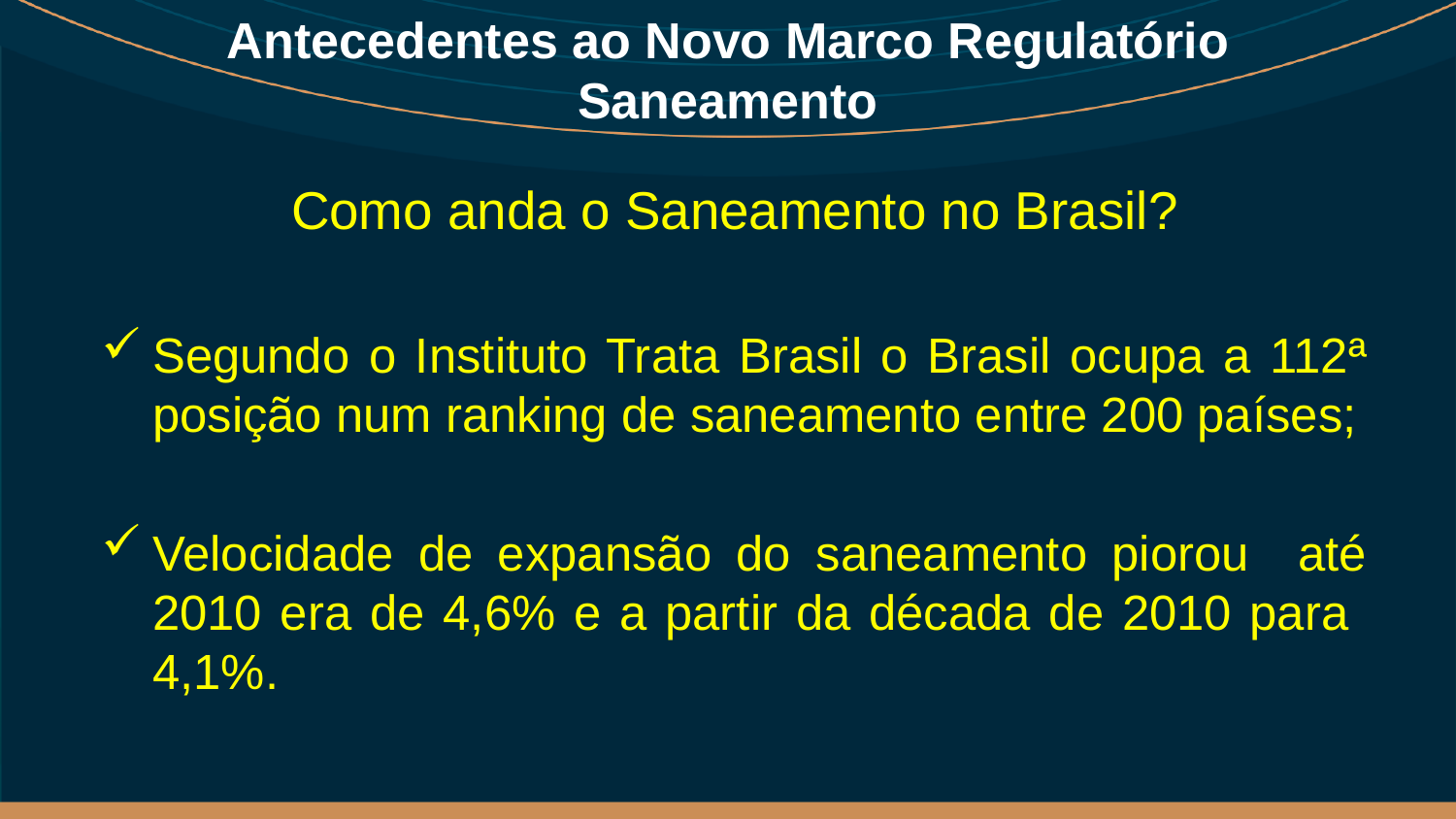

# Antecedentes ao Novo Marco Regulatório Saneamento
Como anda o Saneamento no Brasil?

Segundo o Instituto Trata Brasil o Brasil ocupa a 112ª posição num ranking de saneamento entre 200 países;

Velocidade de expansão do saneamento piorou  até 2010 era de 4,6% e a partir da década de 2010 para  4,1%.